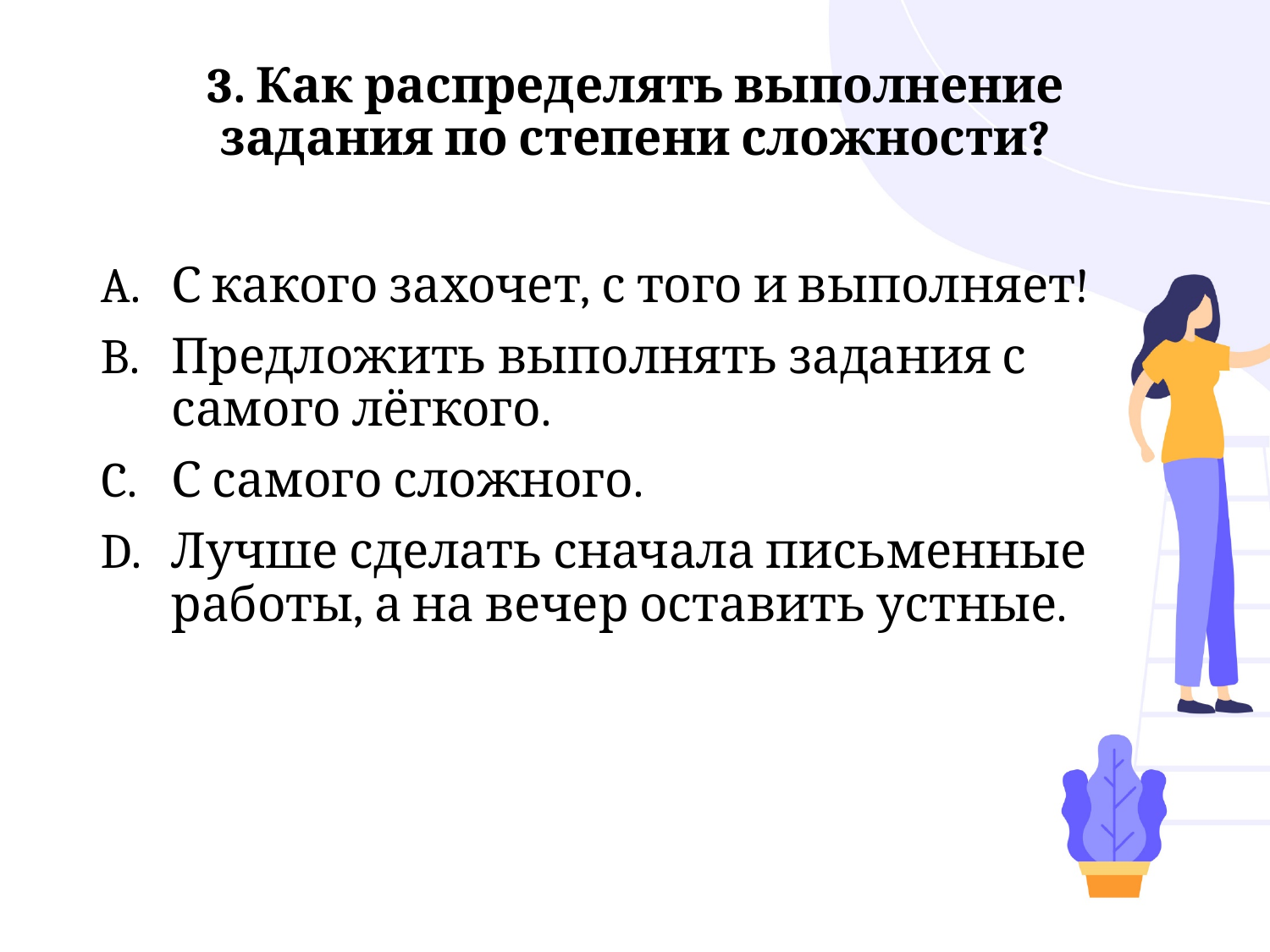

# 3. Как распределять выполнение задания по степени сложности?
С какого захочет, с того и выполняет!
Предложить выполнять задания с самого лёгкого.
С самого сложного.
Лучше сделать сначала письменные работы, а на вечер оставить устные.